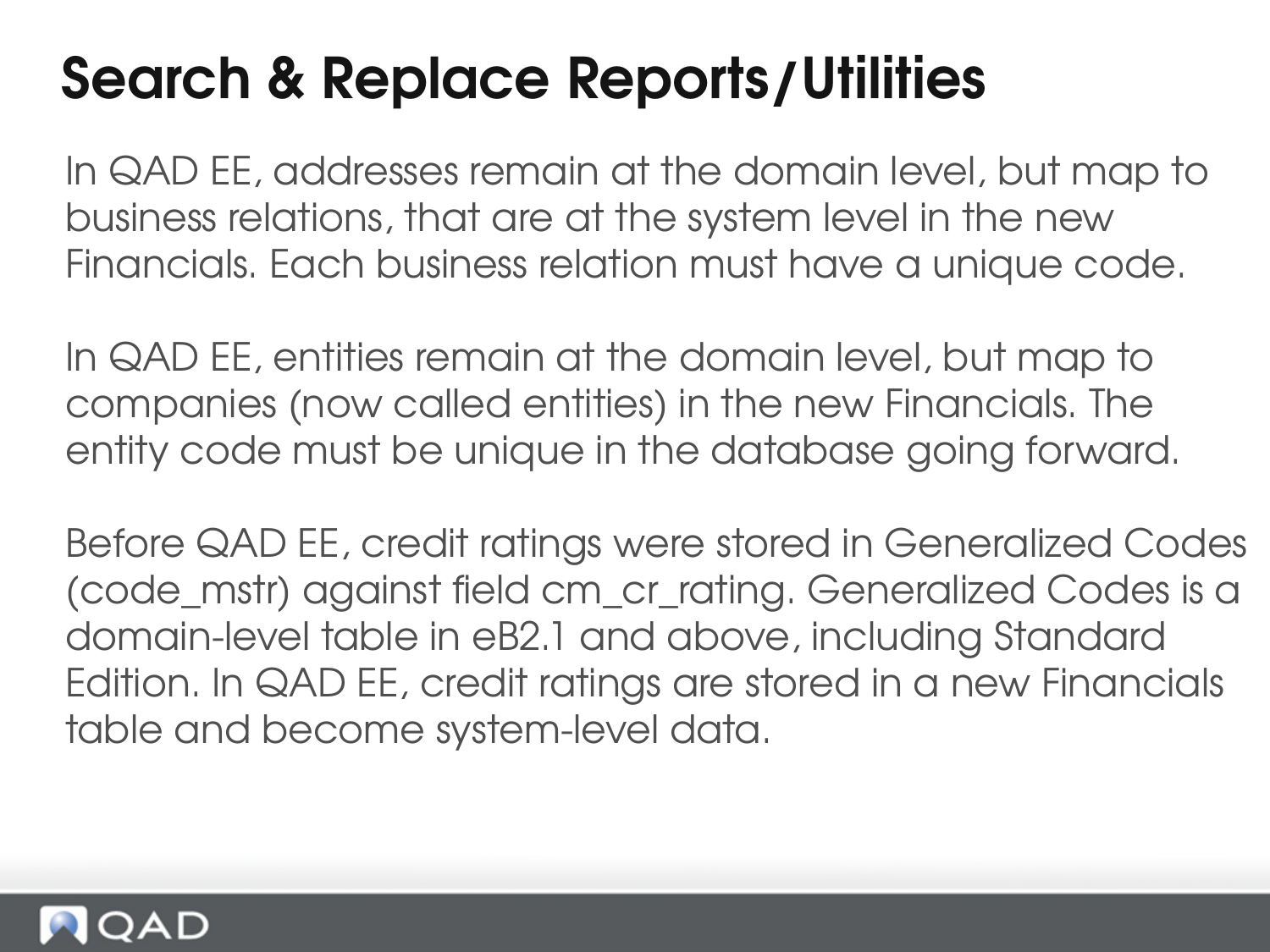

Search & Replace Reports/Utilities
In QAD EE, addresses remain at the domain level, but map to business relations, that are at the system level in the new Financials. Each business relation must have a unique code.
In QAD EE, entities remain at the domain level, but map to companies (now called entities) in the new Financials. The entity code must be unique in the database going forward.
Before QAD EE, credit ratings were stored in Generalized Codes (code_mstr) against field cm_cr_rating. Generalized Codes is a domain-level table in eB2.1 and above, including Standard Edition. In QAD EE, credit ratings are stored in a new Financials table and become system-level data.